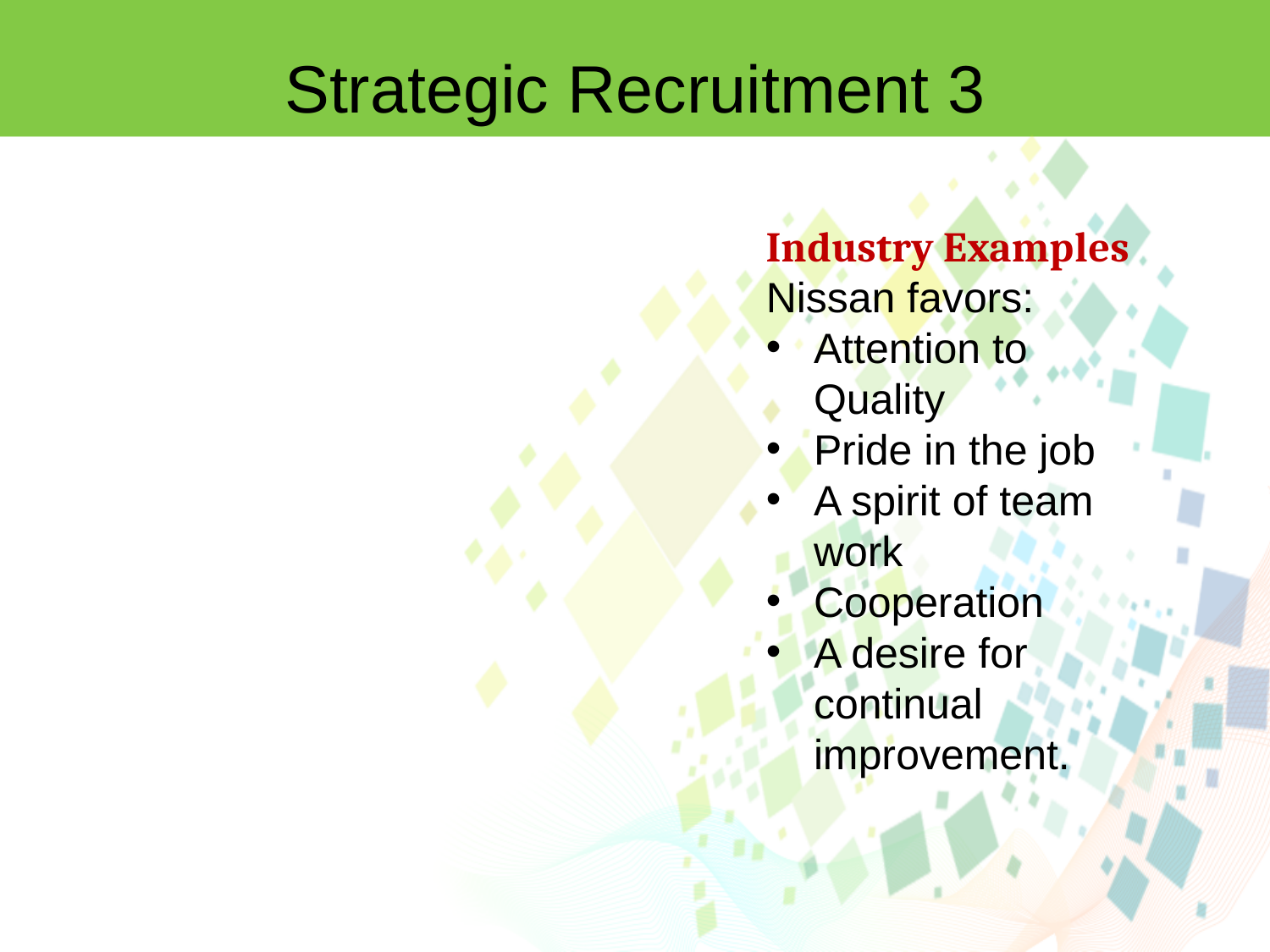

Strategic Recruitment 3
Industry Examples
Nissan favors:
Attention to Quality
Pride in the job
A spirit of team work
Cooperation
A desire for continual improvement.